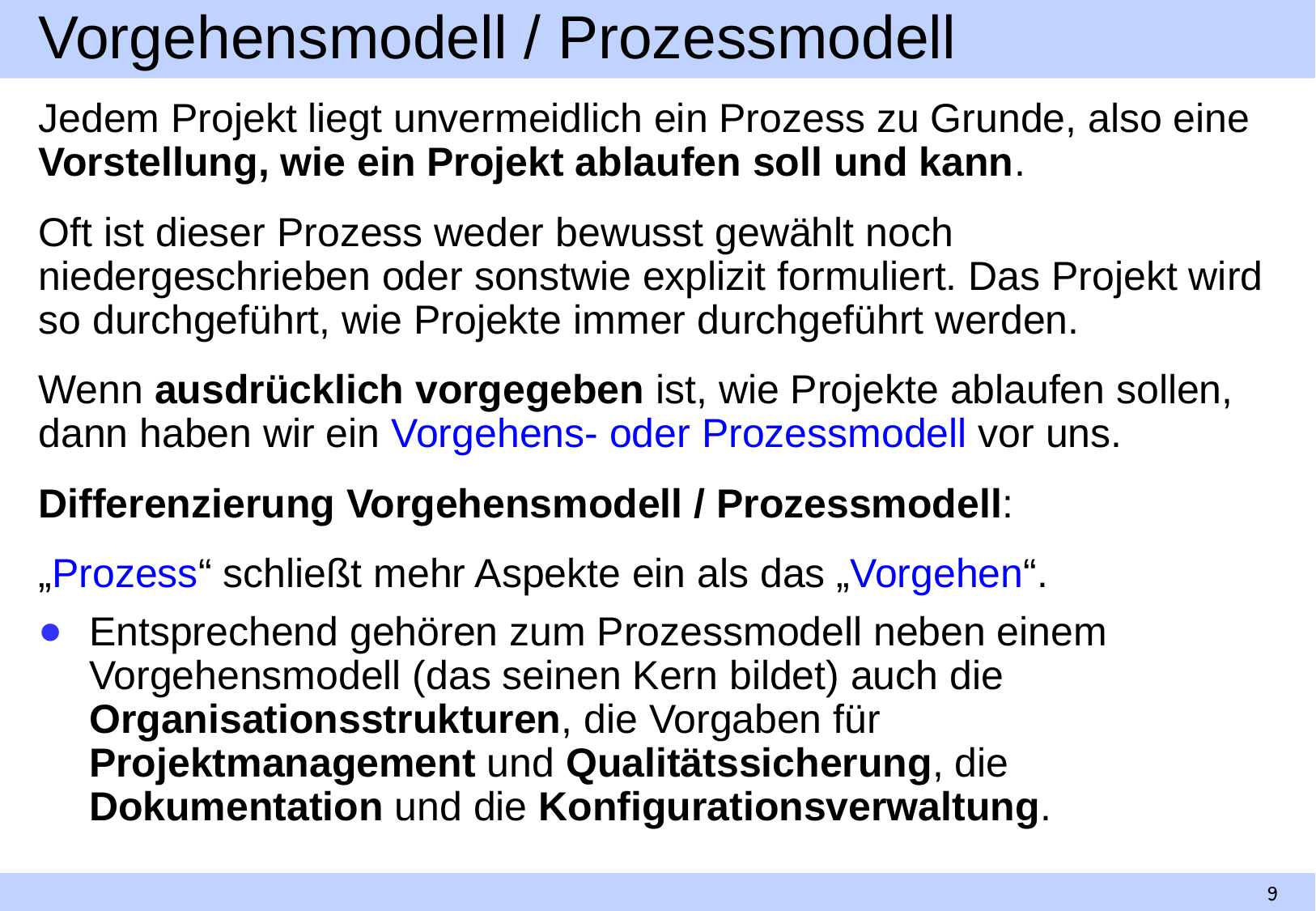

# Vorgehensmodell / Prozessmodell
Jedem Projekt liegt unvermeidlich ein Prozess zu Grunde, also eine Vorstellung, wie ein Projekt ablaufen soll und kann.
Oft ist dieser Prozess weder bewusst gewählt noch niedergeschrieben oder sonstwie explizit formuliert. Das Projekt wird so durchgeführt, wie Projekte immer durchgeführt werden.
Wenn ausdrücklich vorgegeben ist, wie Projekte ablaufen sollen, dann haben wir ein Vorgehens- oder Prozessmodell vor uns.
Differenzierung Vorgehensmodell / Prozessmodell:
„Prozess“ schließt mehr Aspekte ein als das „Vorgehen“.
Entsprechend gehören zum Prozessmodell neben einem Vorgehensmodell (das seinen Kern bildet) auch die Organisationsstrukturen, die Vorgaben für Projektmanagement und Qualitätssicherung, die Dokumentation und die Konfigurationsverwaltung.
9